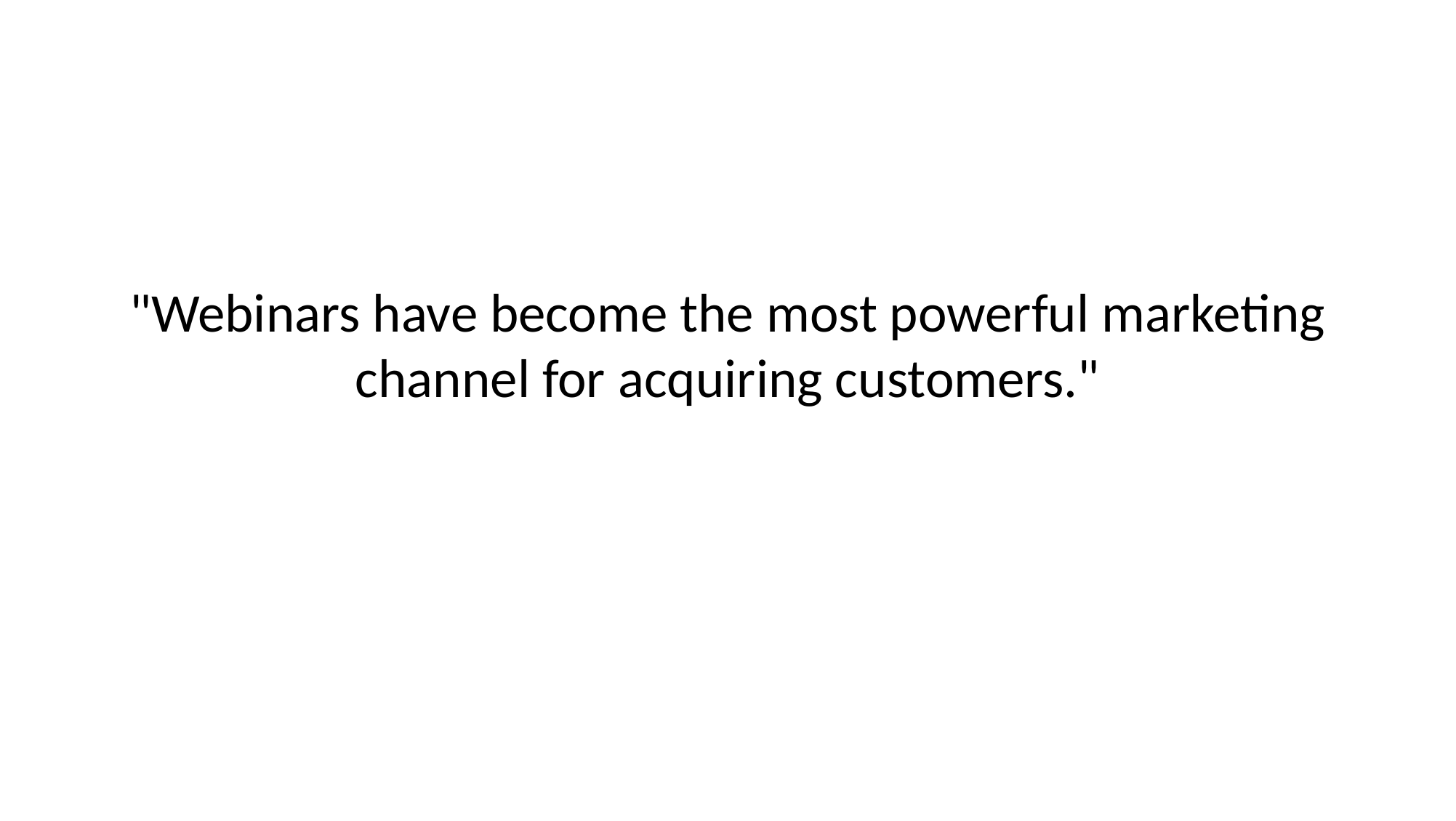

"Webinars have become the most powerful marketing channel for acquiring customers."